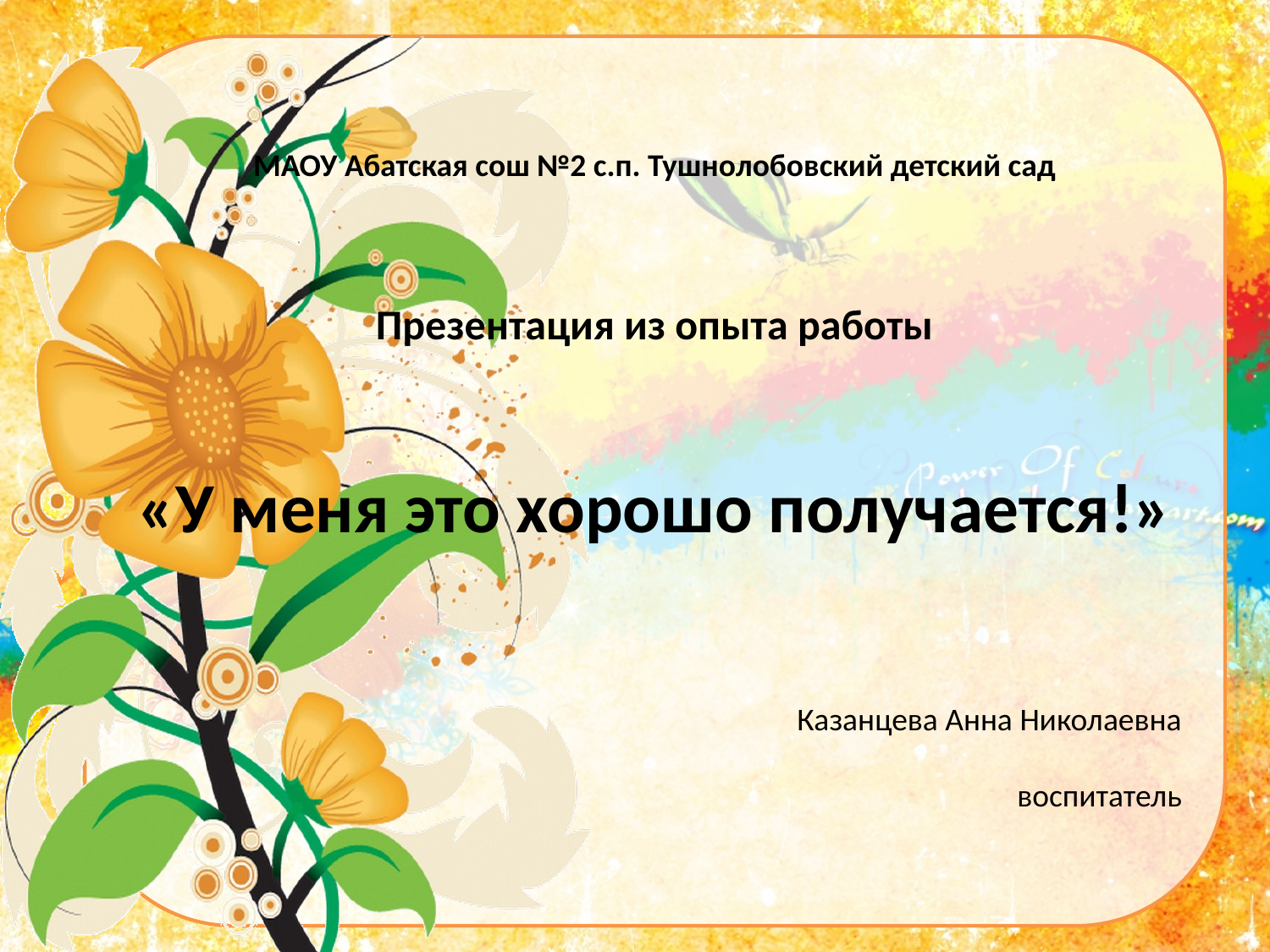

МАОУ Абатская сош №2 с.п. Тушнолобовский детский сад

Презентация из опыта работы

«У меня это хорошо получается!»

Казанцева Анна Николаевна

воспитатель